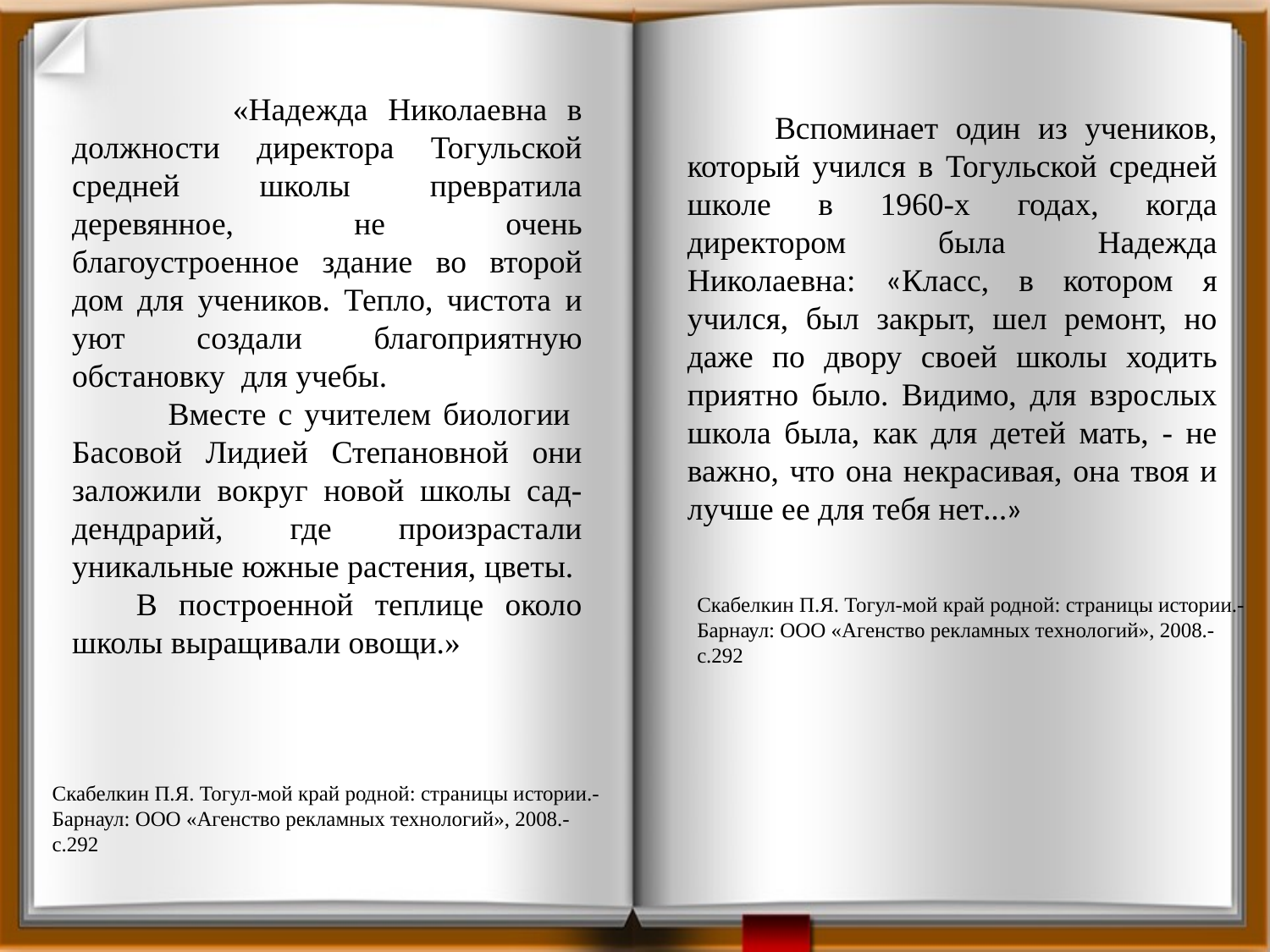

«Надежда Николаевна в должности директора Тогульской средней школы превратила деревянное, не очень благоустроенное здание во второй дом для учеников. Тепло, чистота и уют создали благоприятную обстановку  для учебы.
        Вместе с учителем биологии  Басовой Лидией Степановной они заложили вокруг новой школы сад-дендрарий, где произрастали уникальные южные растения, цветы.     В построенной теплице около школы выращивали овощи.»
     Вспоминает один из учеников, который учился в Тогульской средней школе в 1960-х годах, когда директором была Надежда Николаевна: «Класс, в котором я учился, был закрыт, шел ремонт, но даже по двору своей школы ходить приятно было. Видимо, для взрослых школа была, как для детей мать, - не важно, что она некрасивая, она твоя и лучше ее для тебя нет…»
Скабелкин П.Я. Тогул-мой край родной: страницы истории.-Барнаул: ООО «Агенство рекламных технологий», 2008.-с.292
Скабелкин П.Я. Тогул-мой край родной: страницы истории.-Барнаул: ООО «Агенство рекламных технологий», 2008.-с.292